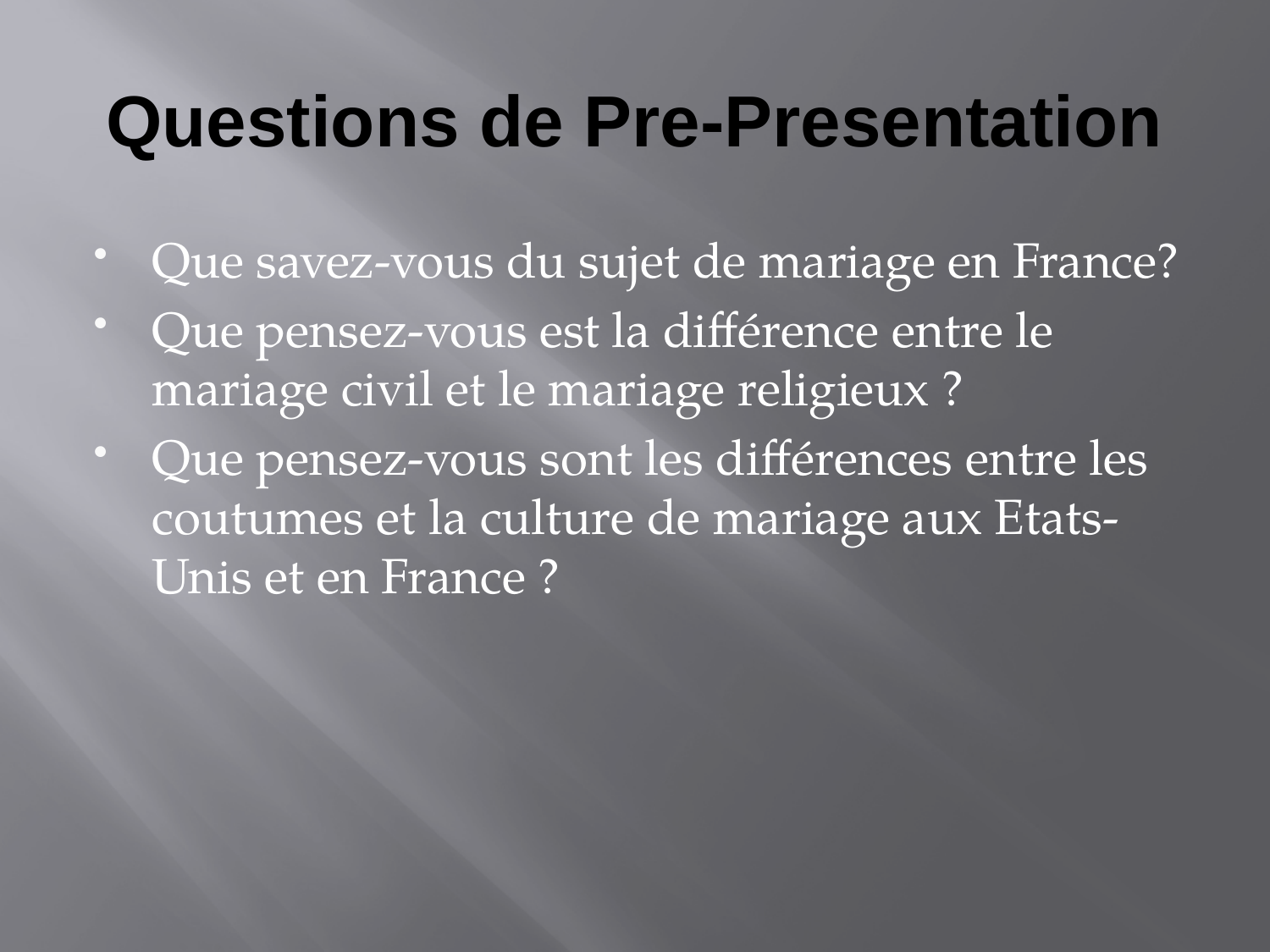

# Questions de Pre-Presentation
Que savez-vous du sujet de mariage en France?
Que pensez-vous est la différence entre le mariage civil et le mariage religieux ?
Que pensez-vous sont les différences entre les coutumes et la culture de mariage aux Etats-Unis et en France ?